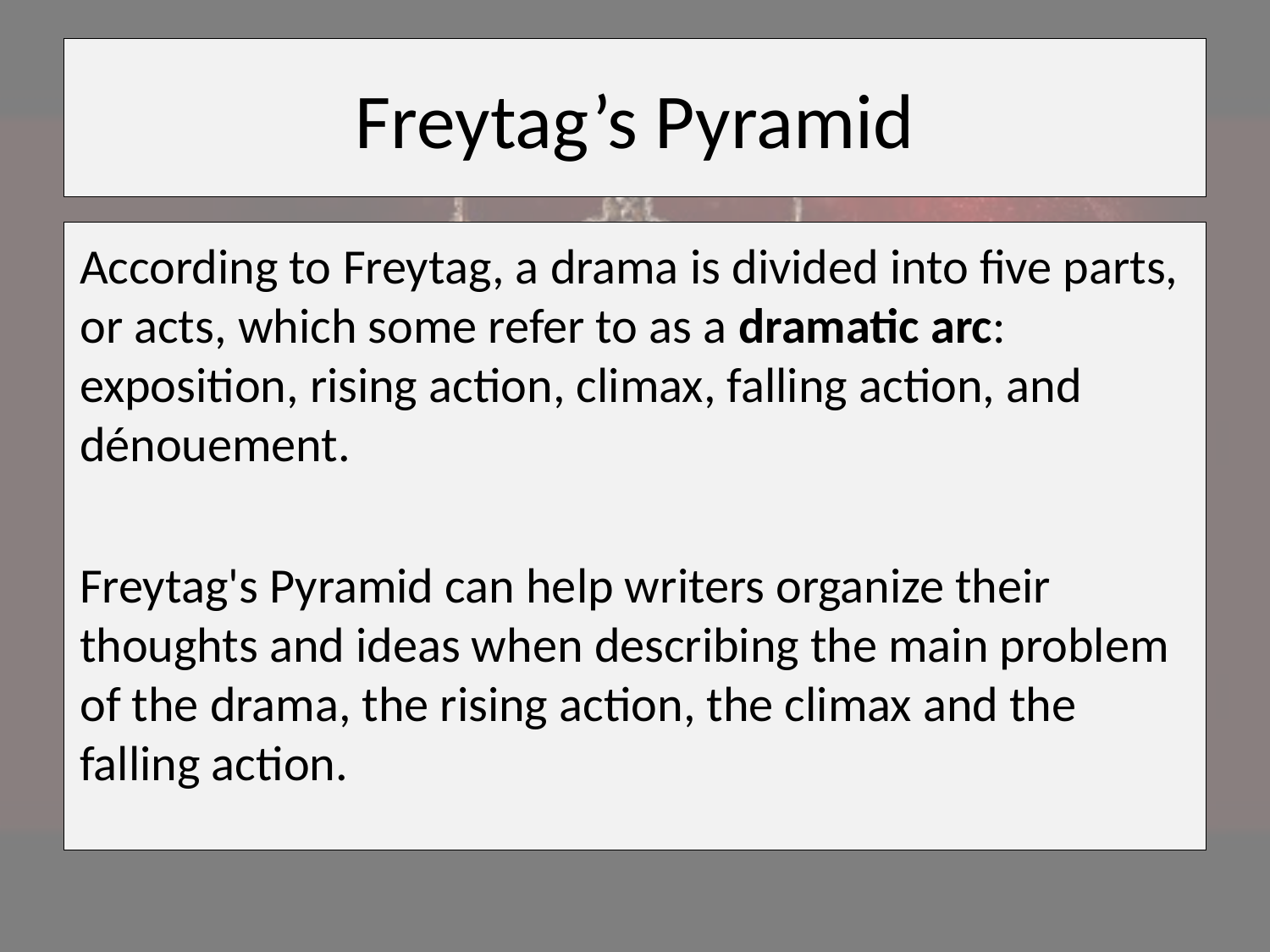

# Freytag’s Pyramid
According to Freytag, a drama is divided into five parts, or acts, which some refer to as a dramatic arc: exposition, rising action, climax, falling action, and dénouement.

Freytag's Pyramid can help writers organize their thoughts and ideas when describing the main problem of the drama, the rising action, the climax and the falling action.